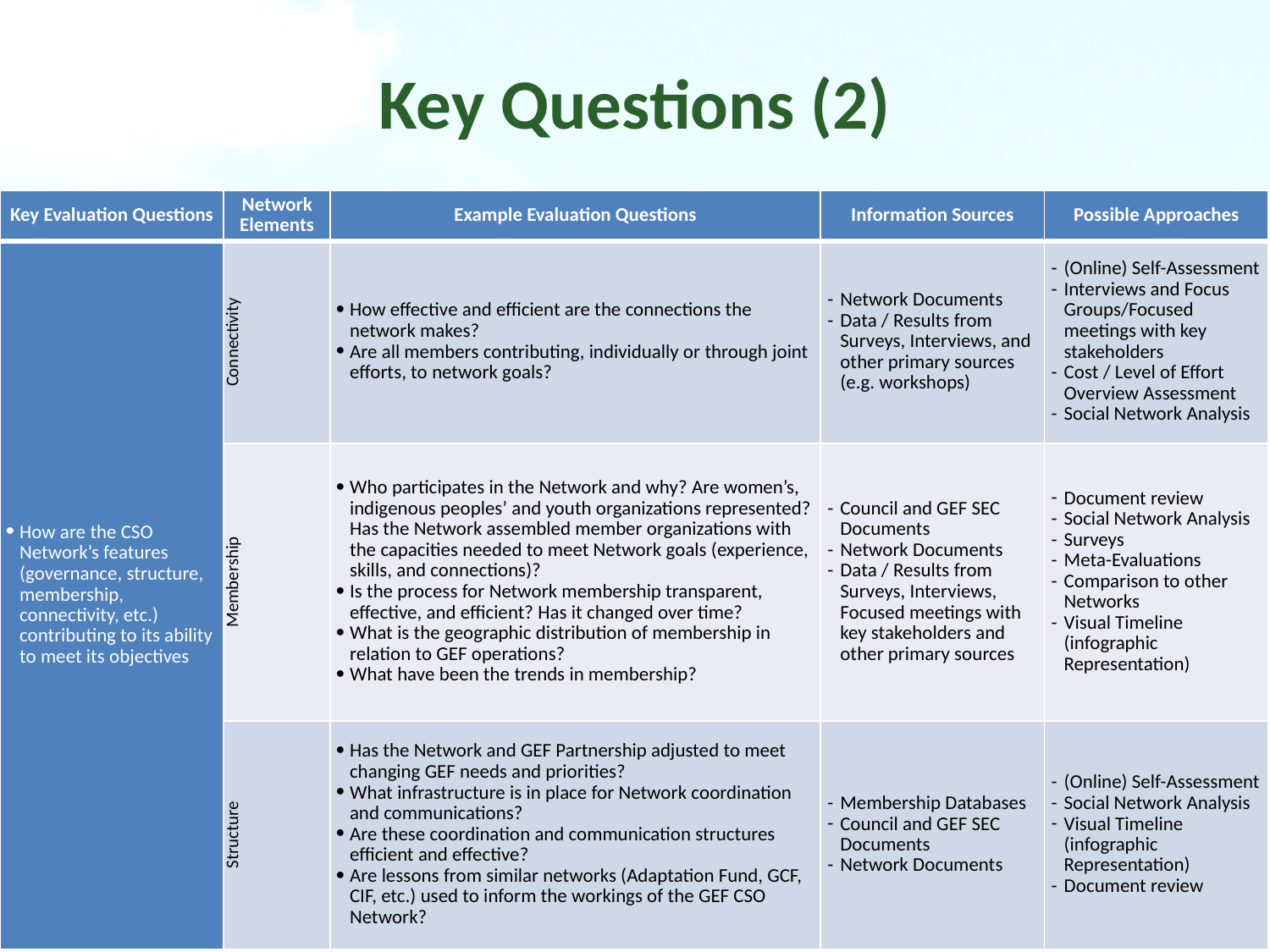

# Key Questions (2)
| Key Evaluation Questions | Network Elements | Example Evaluation Questions | Information Sources | Possible Approaches |
| --- | --- | --- | --- | --- |
| How are the CSO Network’s features (governance, structure, membership, connectivity, etc.) contributing to its ability to meet its objectives | Connectivity | How effective and efficient are the connections the network makes? Are all members contributing, individually or through joint efforts, to network goals? | Network Documents Data / Results from Surveys, Interviews, and other primary sources (e.g. workshops) | (Online) Self-Assessment Interviews and Focus Groups/Focused meetings with key stakeholders Cost / Level of Effort Overview Assessment Social Network Analysis |
|  | Membership | Who participates in the Network and why? Are women’s, indigenous peoples’ and youth organizations represented? Has the Network assembled member organizations with the capacities needed to meet Network goals (experience, skills, and connections)? Is the process for Network membership transparent, effective, and efficient? Has it changed over time? What is the geographic distribution of membership in relation to GEF operations? What have been the trends in membership? | Council and GEF SEC Documents Network Documents Data / Results from Surveys, Interviews, Focused meetings with key stakeholders and other primary sources | Document review Social Network Analysis Surveys Meta-Evaluations Comparison to other Networks Visual Timeline (infographic Representation) |
|  | Structure | Has the Network and GEF Partnership adjusted to meet changing GEF needs and priorities? What infrastructure is in place for Network coordination and communications? Are these coordination and communication structures efficient and effective? Are lessons from similar networks (Adaptation Fund, GCF, CIF, etc.) used to inform the workings of the GEF CSO Network? | Membership Databases Council and GEF SEC Documents Network Documents | (Online) Self-Assessment Social Network Analysis Visual Timeline (infographic Representation) Document review |